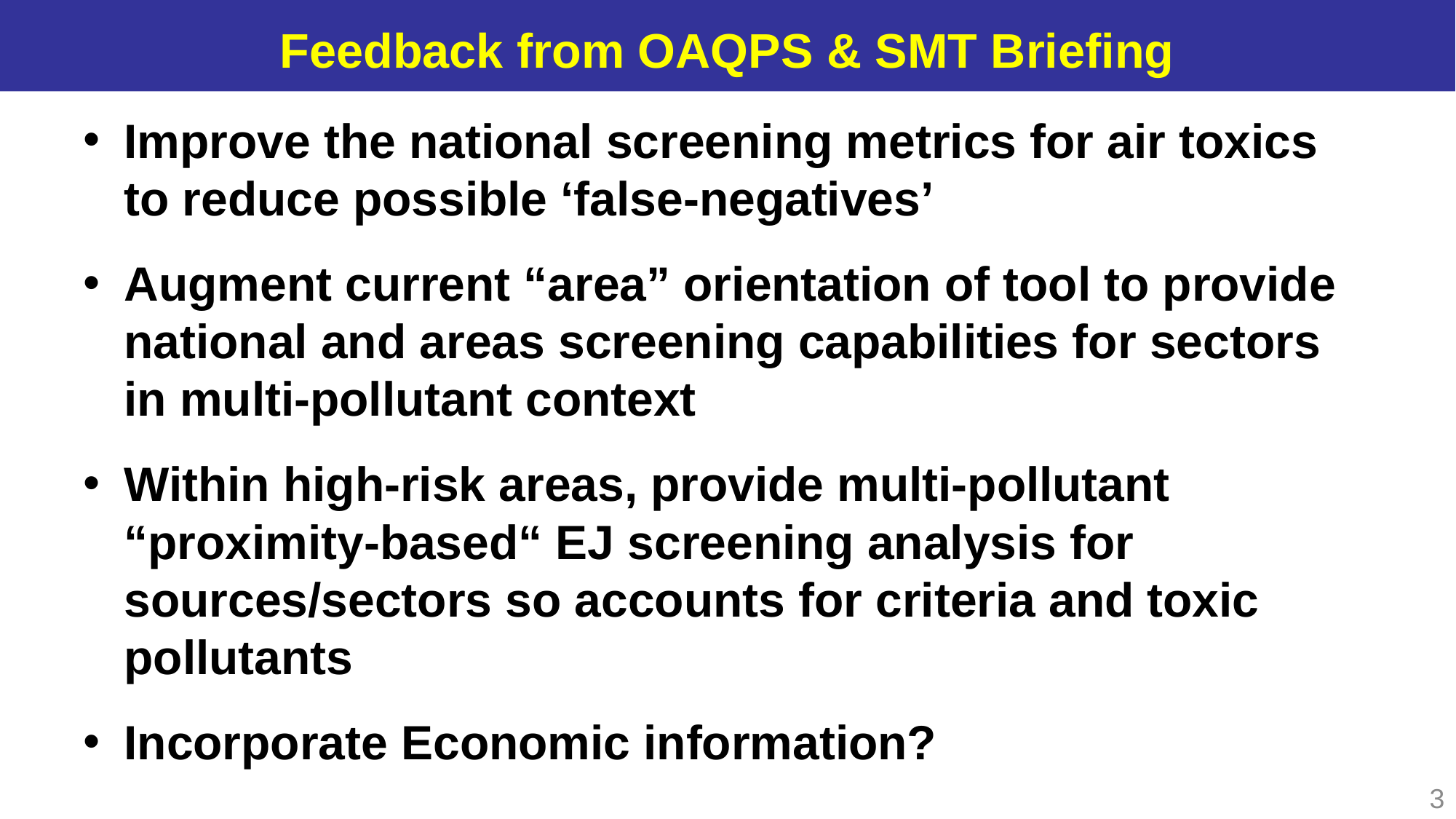

# Feedback from OAQPS & SMT Briefing
Improve the national screening metrics for air toxics to reduce possible ‘false-negatives’
Augment current “area” orientation of tool to provide national and areas screening capabilities for sectors in multi-pollutant context
Within high-risk areas, provide multi-pollutant “proximity-based“ EJ screening analysis for sources/sectors so accounts for criteria and toxic pollutants
Incorporate Economic information?

3